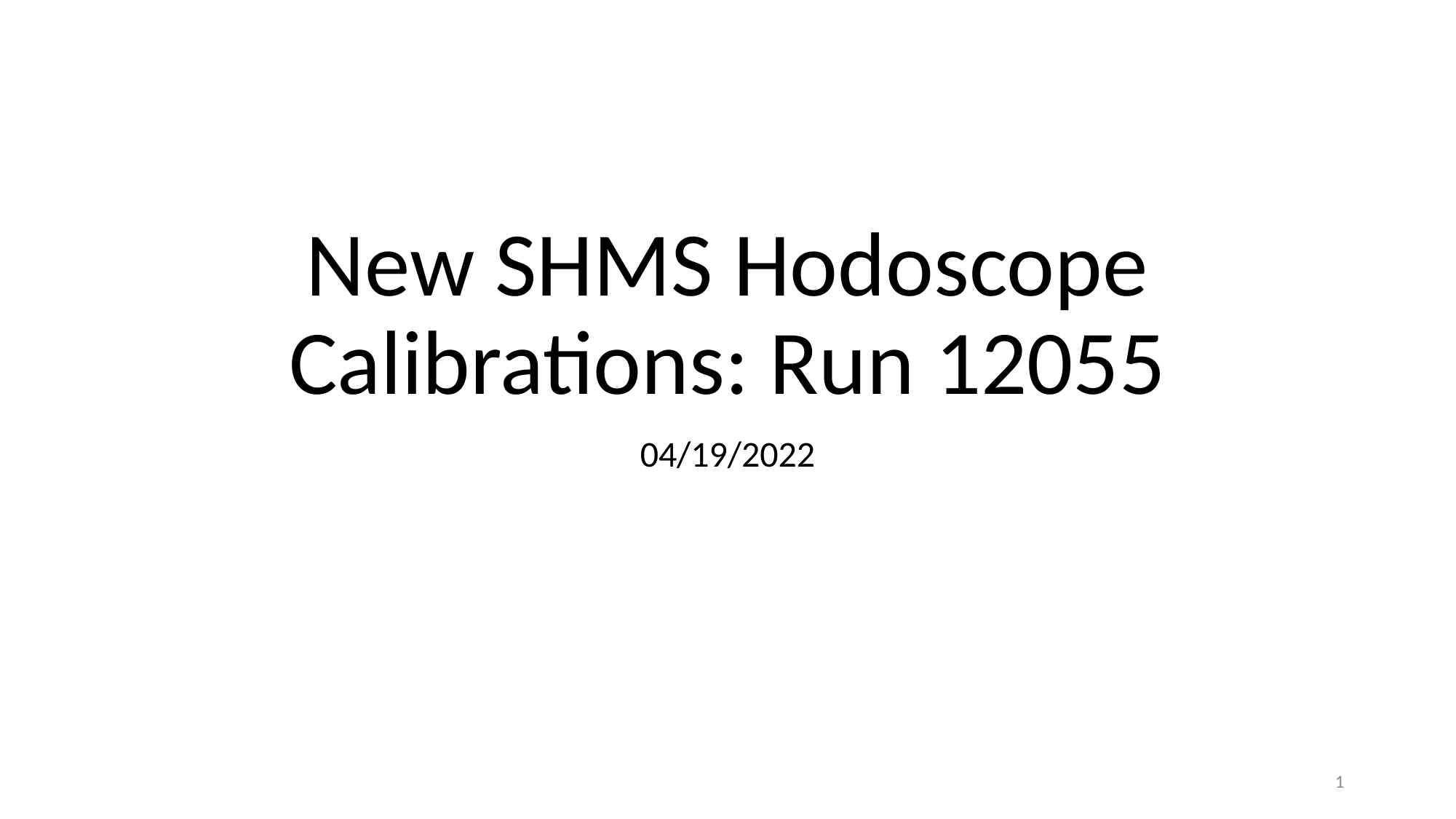

# New SHMS Hodoscope Calibrations: Run 12055
04/19/2022
1